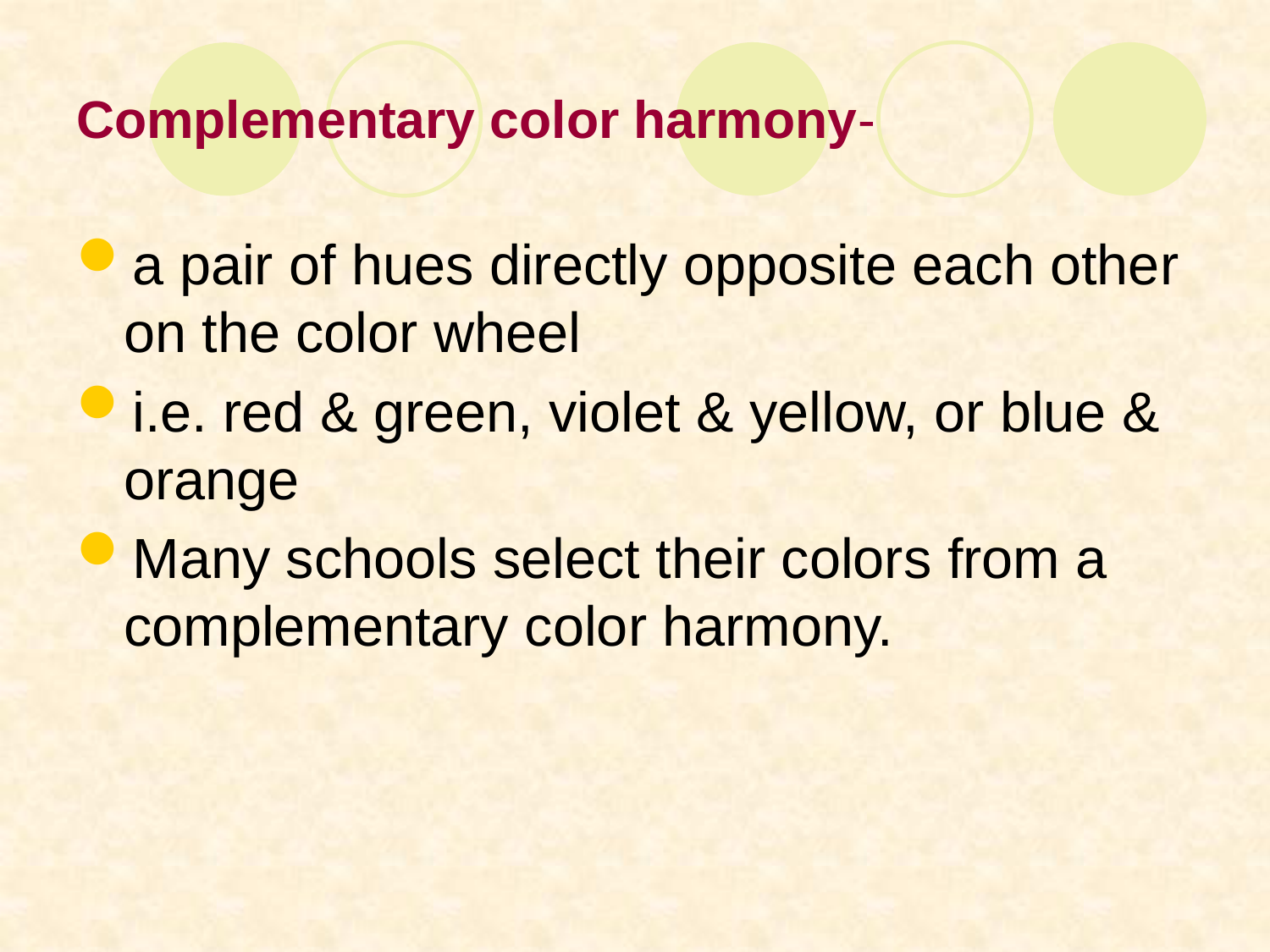

# Complementary color harmony-
a pair of hues directly opposite each other on the color wheel
i.e. red & green, violet & yellow, or blue & orange
Many schools select their colors from a complementary color harmony.